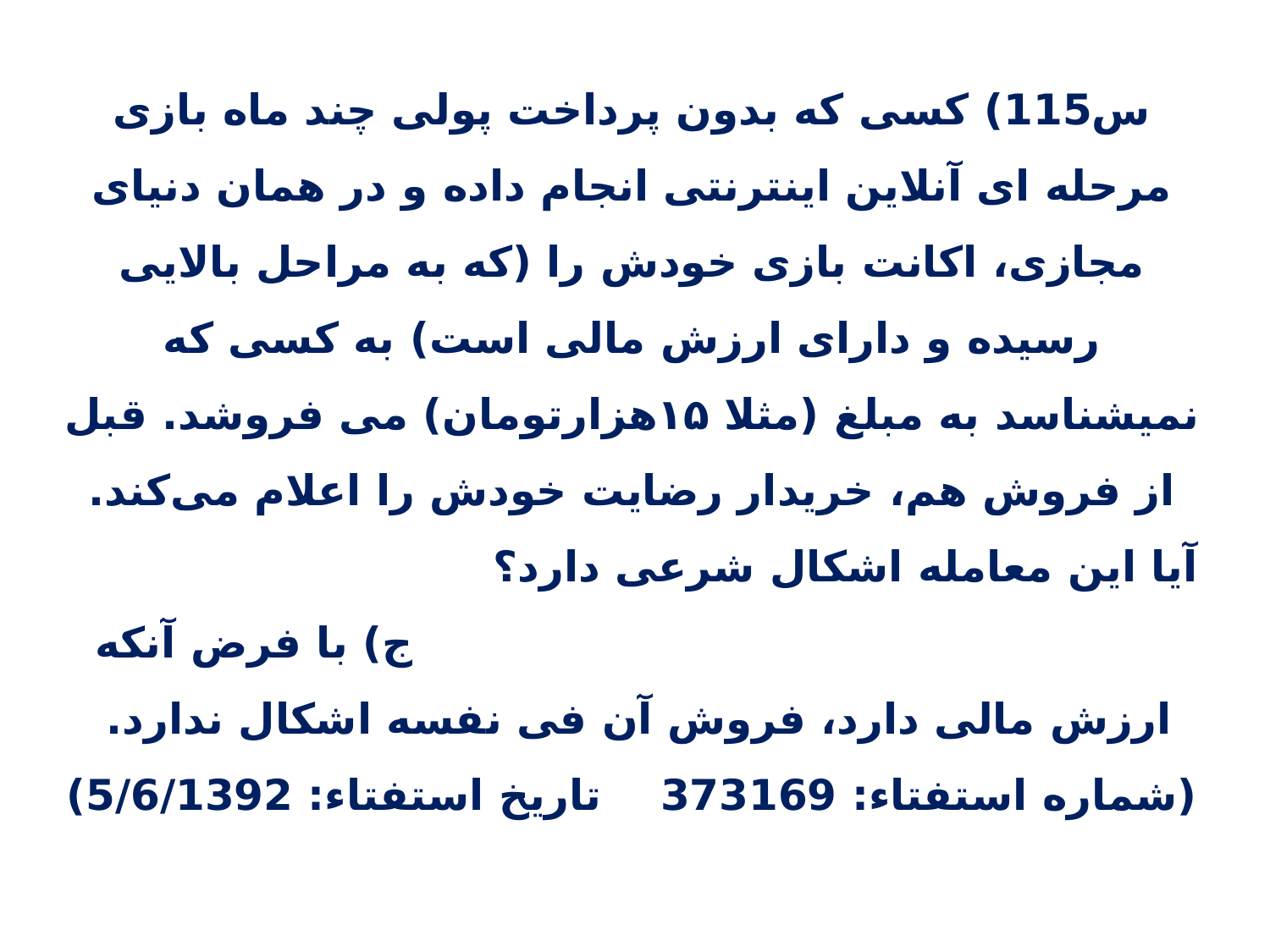

س115) کسی که بدون پرداخت پولی چند ماه بازی مرحله ای آنلاین اینترنتی انجام داده و در همان دنیای مجازی، اکانت بازی خودش را (که به مراحل بالایی رسیده و دارای ارزش مالی است) به کسی که نمیشناسد به مبلغ (مثلا ۱۵هزارتومان) می فروشد. قبل از فروش هم، خریدار رضایت خودش را اعلام می‌کند. آیا این معامله اشکال شرعی دارد؟                                                                                 ج) با فرض آنکه ارزش مالى دارد، فروش آن فى نفسه اشکال ندارد.
(شماره استفتاء: 373169    تاریخ استفتاء: 5/6/1392)